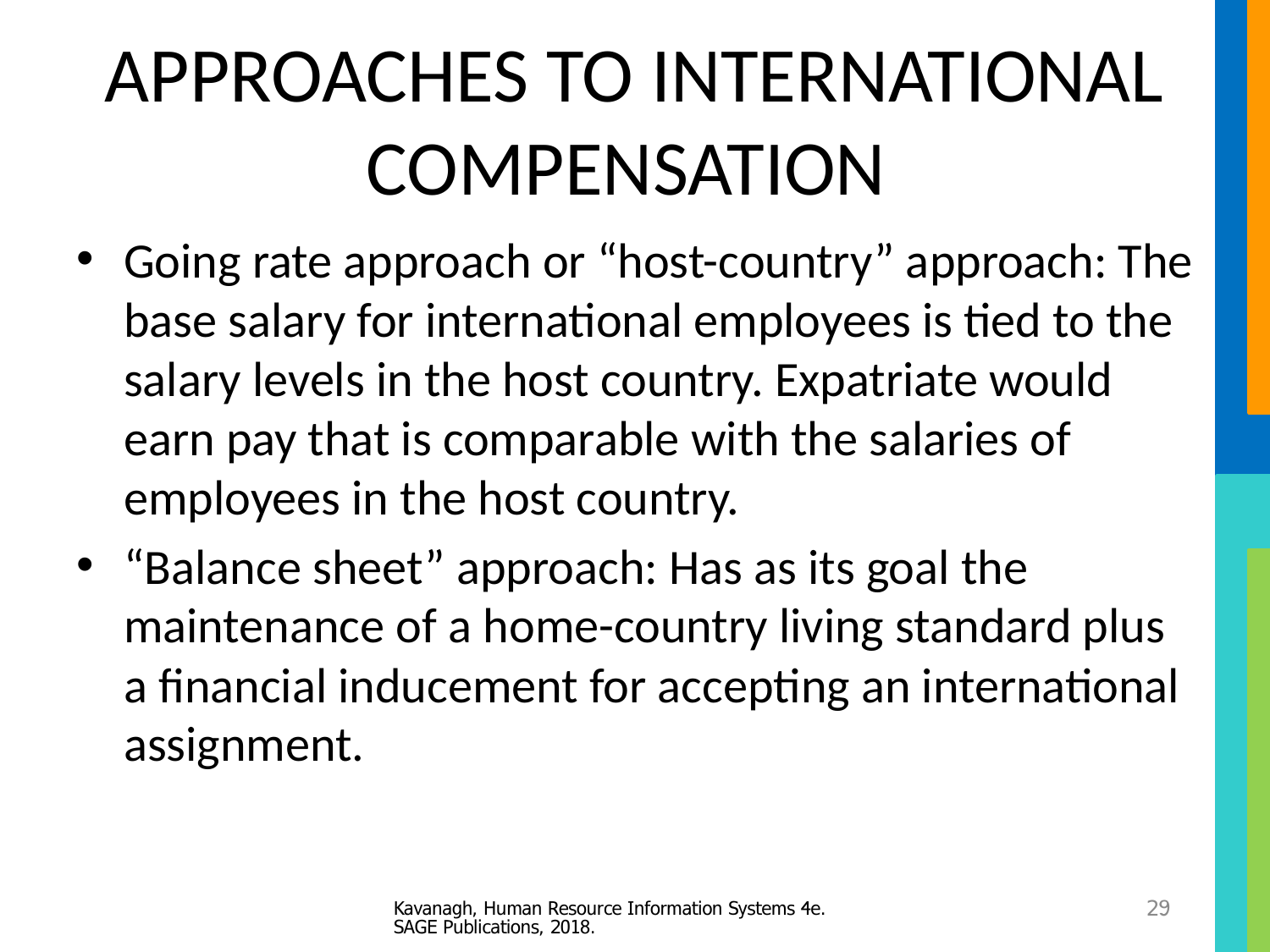

# APPROACHES TO INTERNATIONAL COMPENSATION
Going rate approach or “host-country” approach: The base salary for international employees is tied to the salary levels in the host country. Expatriate would earn pay that is comparable with the salaries of employees in the host country.
“Balance sheet” approach: Has as its goal the maintenance of a home-country living standard plus a financial inducement for accepting an international assignment.
Kavanagh, Human Resource Information Systems 4e. SAGE Publications, 2018.
29